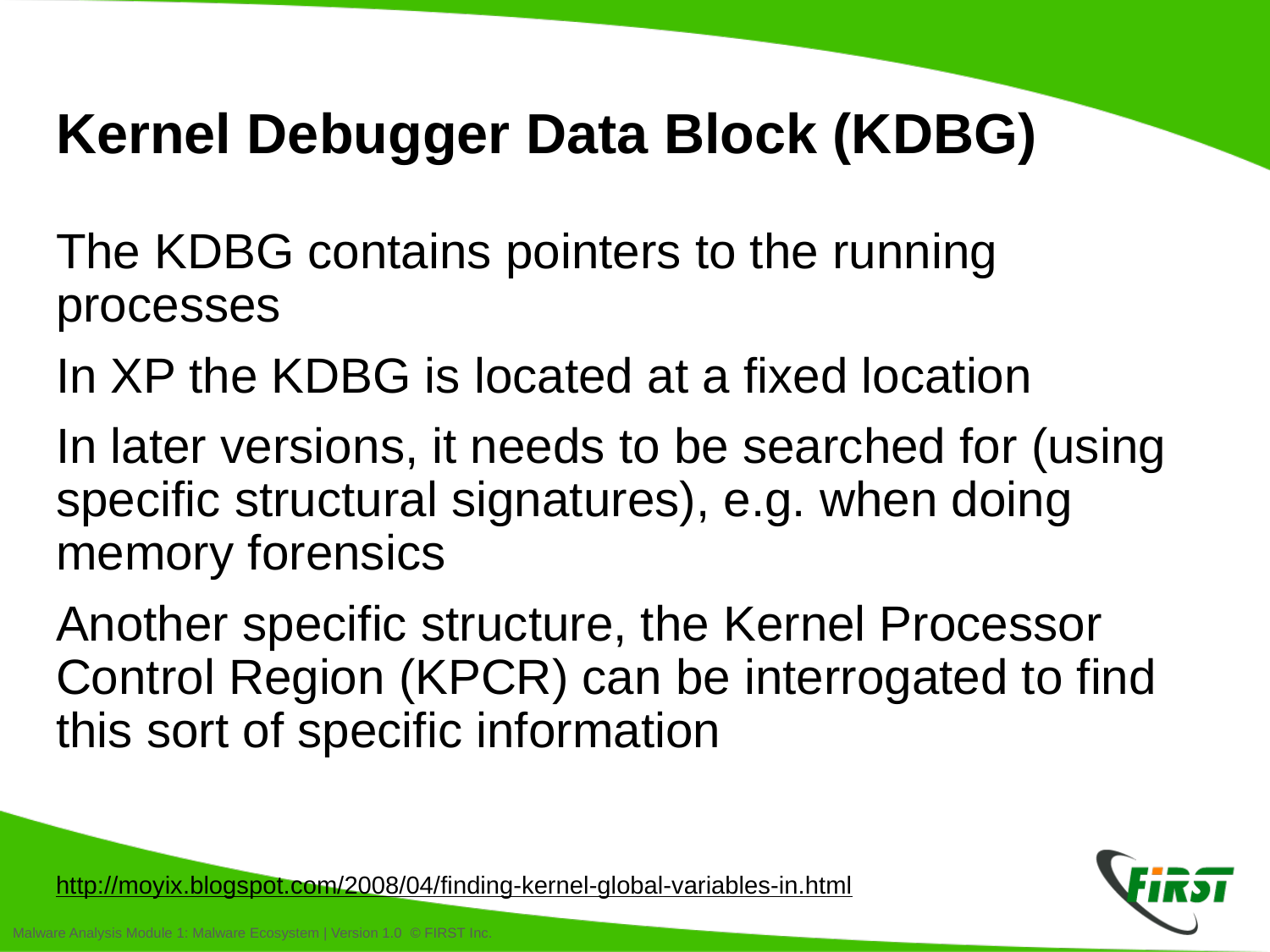

# Kernel Debugger Data Block (KDBG)
The KDBG contains pointers to the running processes
In XP the KDBG is located at a fixed location
In later versions, it needs to be searched for (using specific structural signatures), e.g. when doing memory forensics
Another specific structure, the Kernel Processor Control Region (KPCR) can be interrogated to find this sort of specific information

http://moyix.blogspot.com/2008/04/finding-kernel-global-variables-in.html